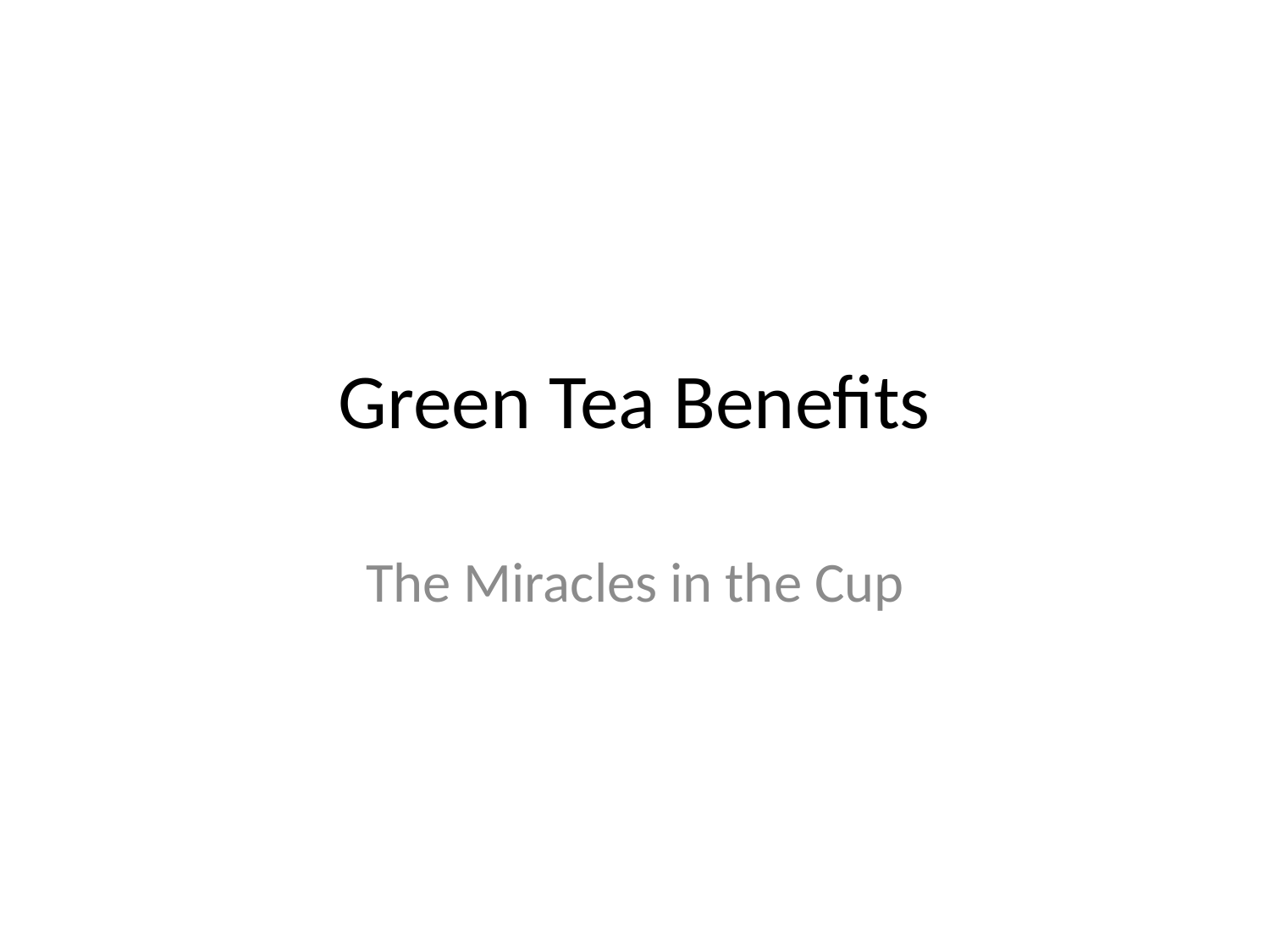

# Green Tea Benefits
The Miracles in the Cup